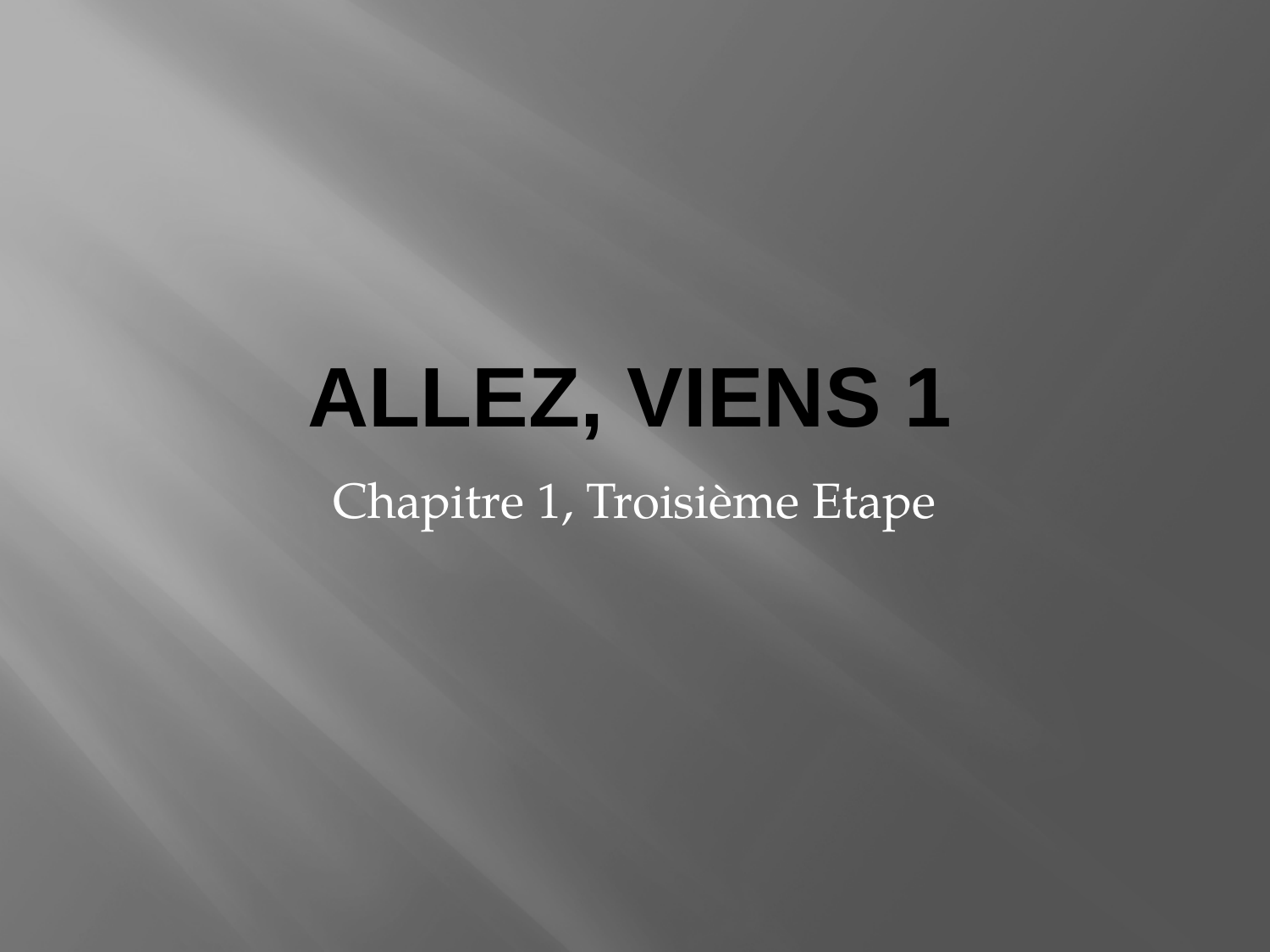

# Allez, Viens 1
Chapitre 1, Troisième Etape